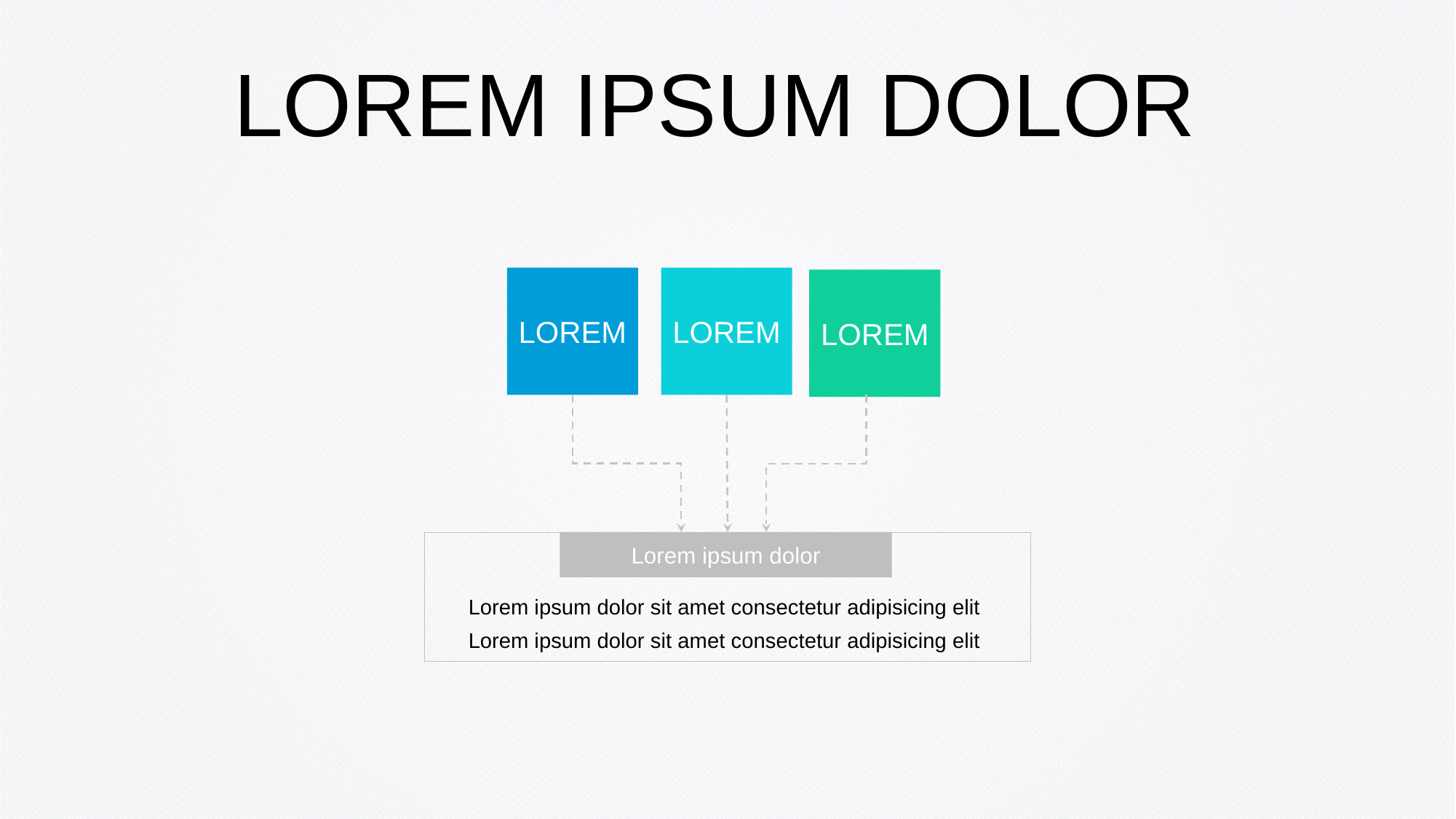

# LOREM IPSUM DOLOR
LOREM
LOREM
LOREM
Lorem ipsum dolor sit amet consectetur adipisicing elit
Lorem ipsum dolor sit amet consectetur adipisicing elit
Lorem ipsum dolor